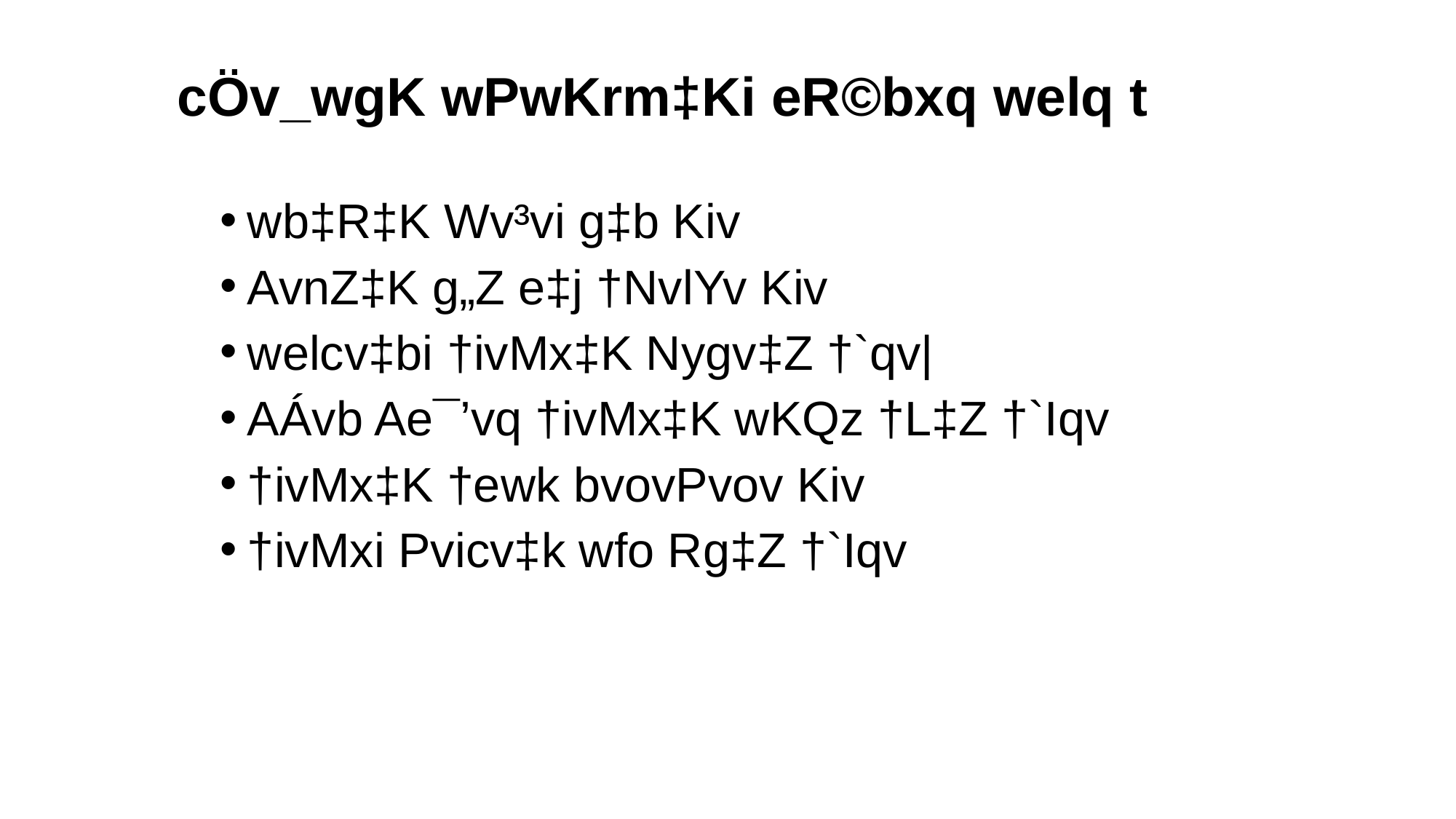

cÖv_wgK wPwKrm‡Ki eR©bxq welq t

wb‡R‡K Wv³vi g‡b Kiv
AvnZ‡K g„Z e‡j †NvlYv Kiv
welcv‡bi †ivMx‡K Nygv‡Z †`qv|
AÁvb Ae¯’vq †ivMx‡K wKQz †L‡Z †`Iqv
†ivMx‡K †ewk bvovPvov Kiv
†ivMxi Pvicv‡k wfo Rg‡Z †`Iqv